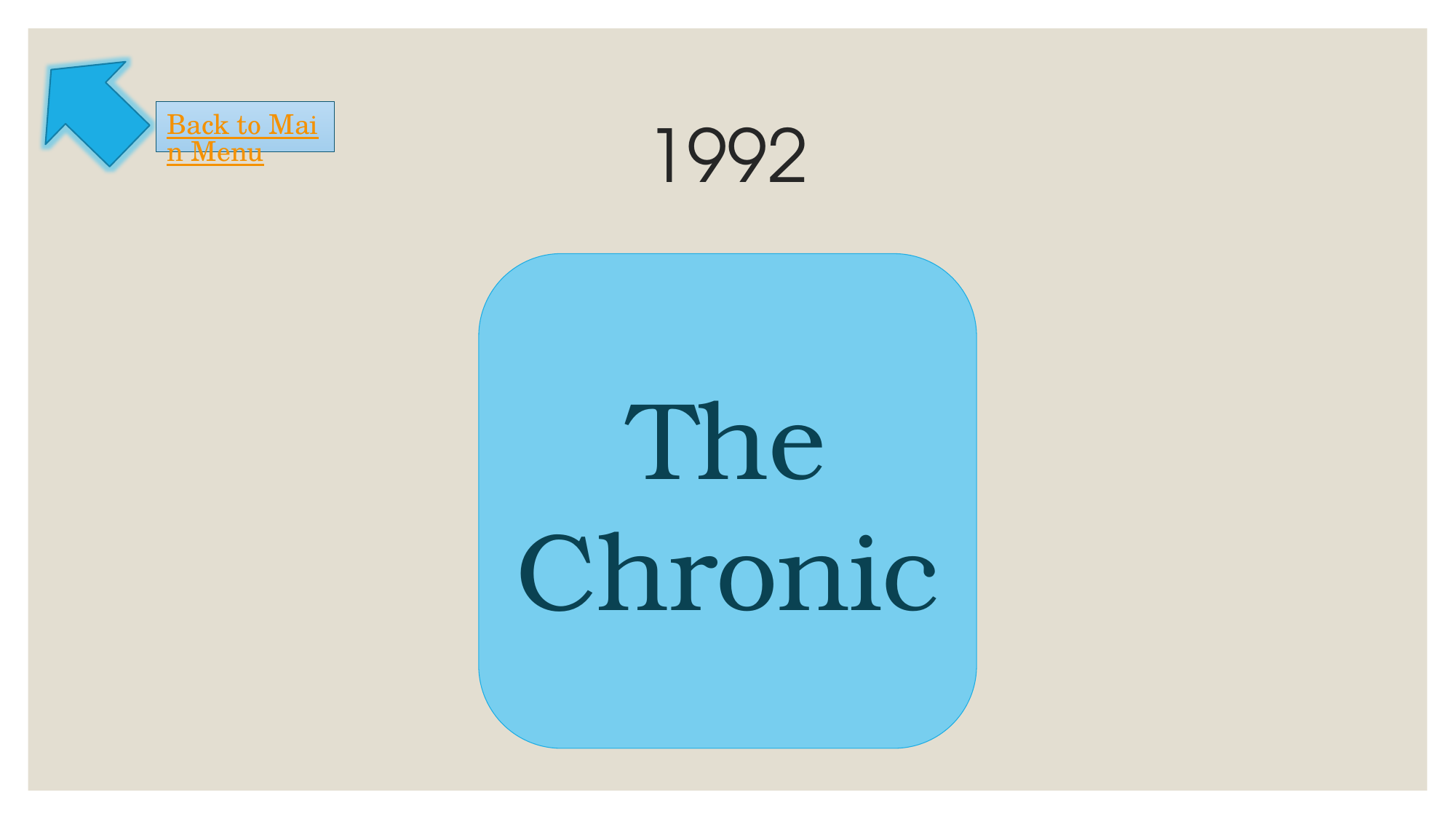

# 1992
Back to Main Menu
The Chronic